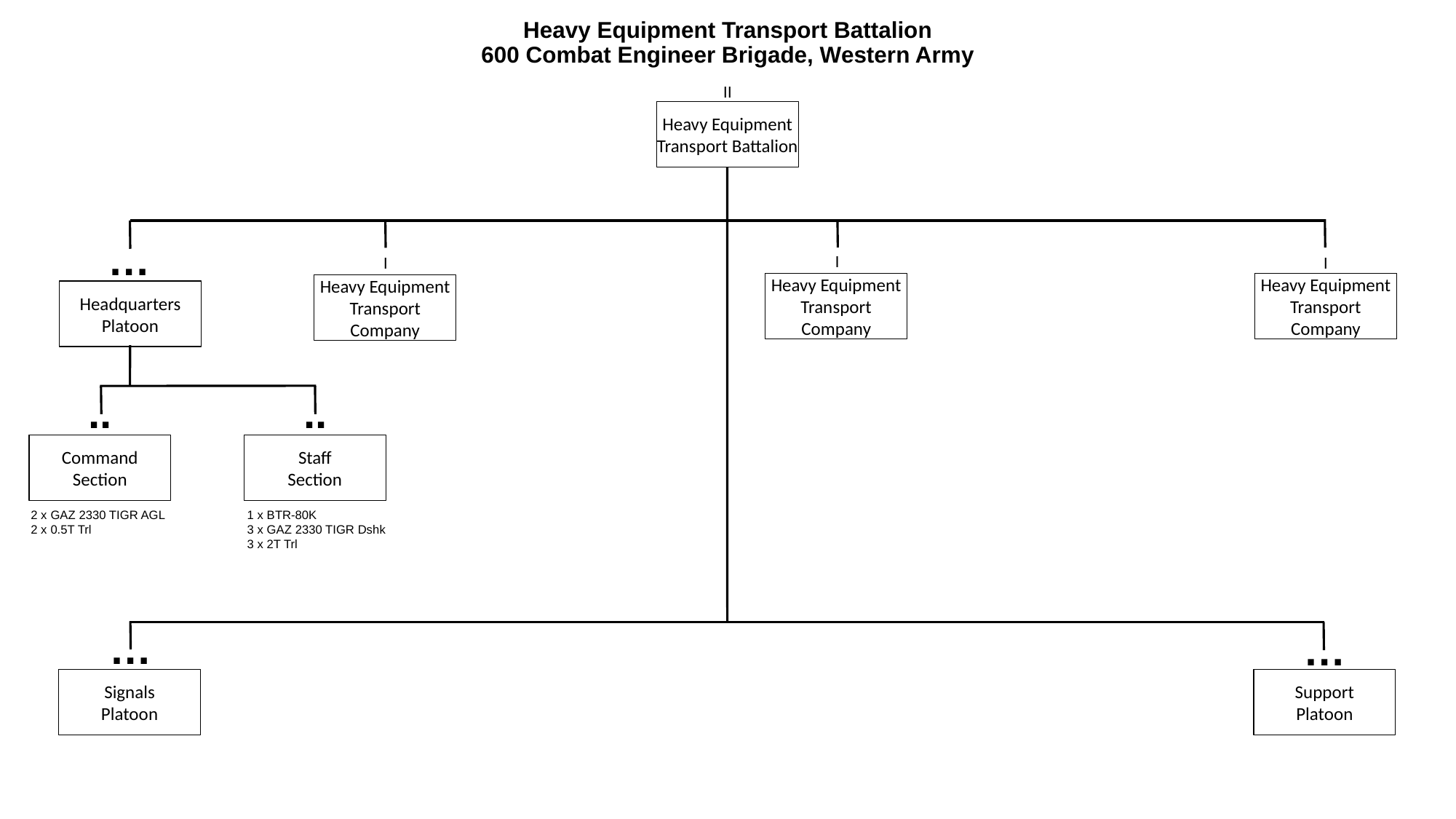

# Heavy Equipment Transport Battalion 600 Combat Engineer Brigade, Western Army
II
Heavy Equipment Transport Battalion
…
I
I
I
Heavy Equipment Transport
Company
Heavy Equipment Transport Company
Heavy Equipment Transport Company
Headquarters
Platoon
..
..
Command
Section
Staff
Section
2 x GAZ 2330 TIGR AGL
2 x 0.5T Trl
1 x BTR-80K
3 x GAZ 2330 TIGR Dshk
3 x 2T Trl
…
…
Signals
Platoon
Support
Platoon